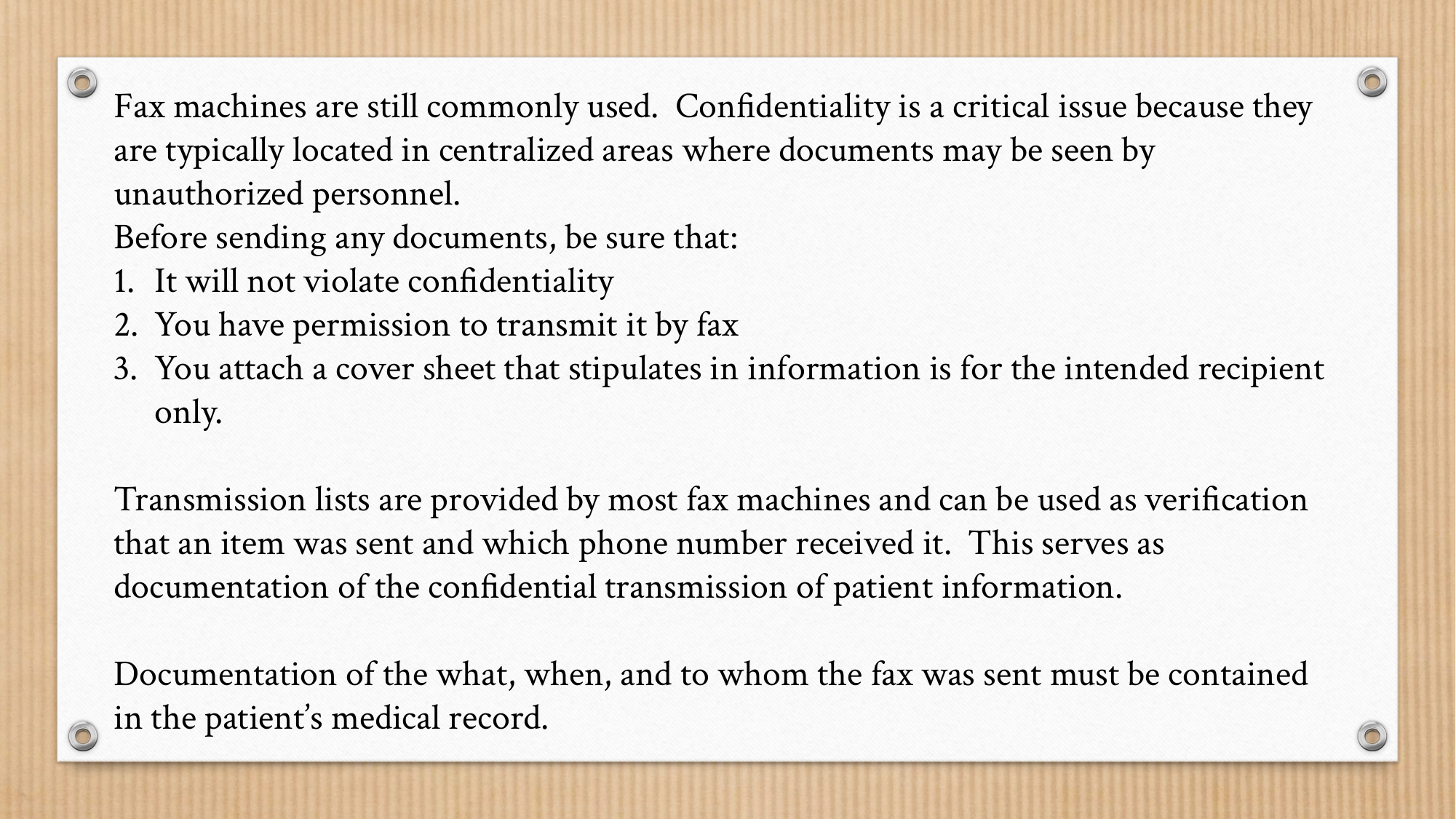

Fax machines are still commonly used.  Confidentiality is a critical issue because they are typically located in centralized areas where documents may be seen by unauthorized personnel.
Before sending any documents, be sure that:
It will not violate confidentiality
You have permission to transmit it by fax
You attach a cover sheet that stipulates in information is for the intended recipient only.

Transmission lists are provided by most fax machines and can be used as verification that an item was sent and which phone number received it.  This serves as documentation of the confidential transmission of patient information.

Documentation of the what, when, and to whom the fax was sent must be contained in the patient’s medical record.